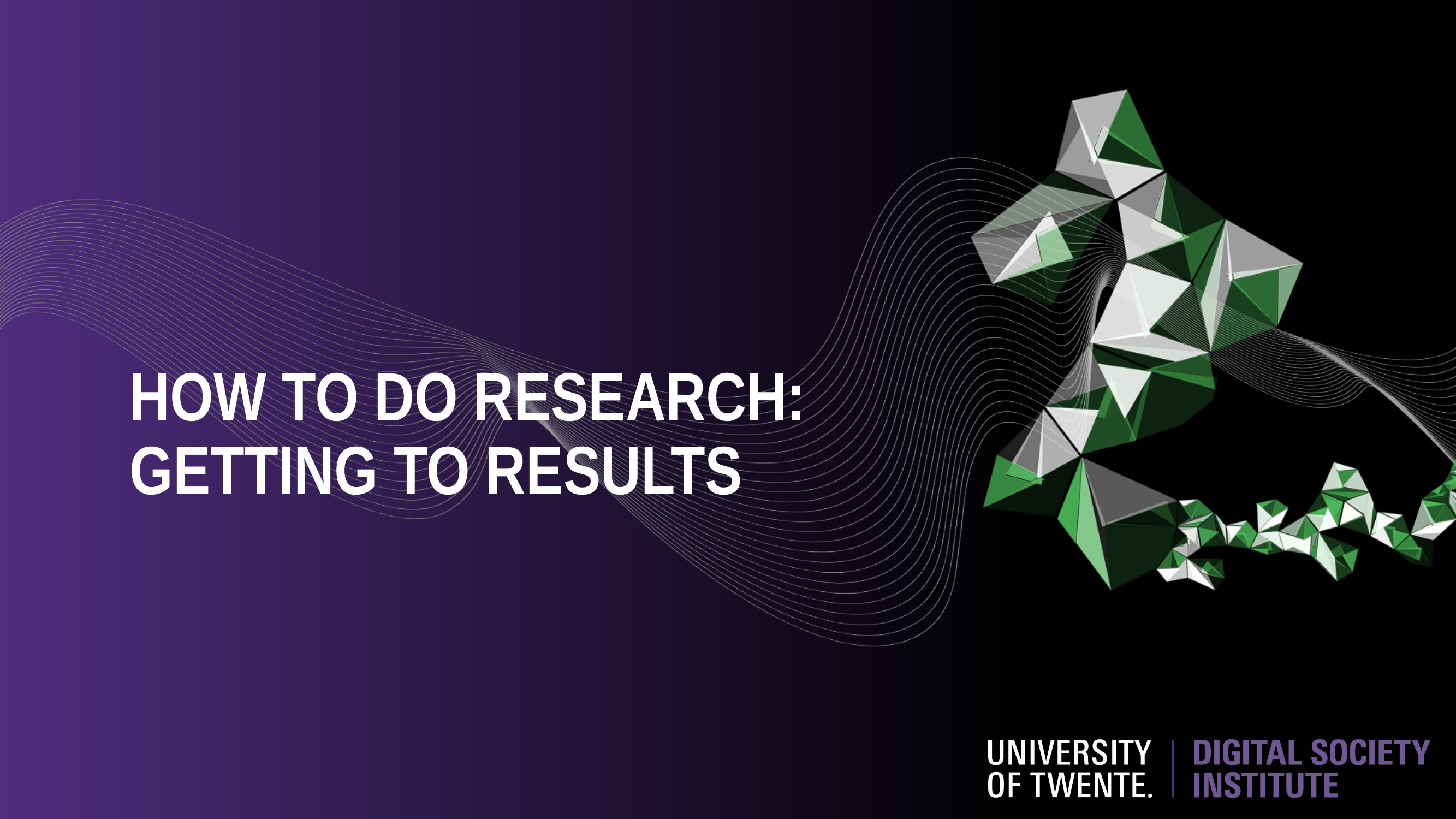

How to do research:
getting to results